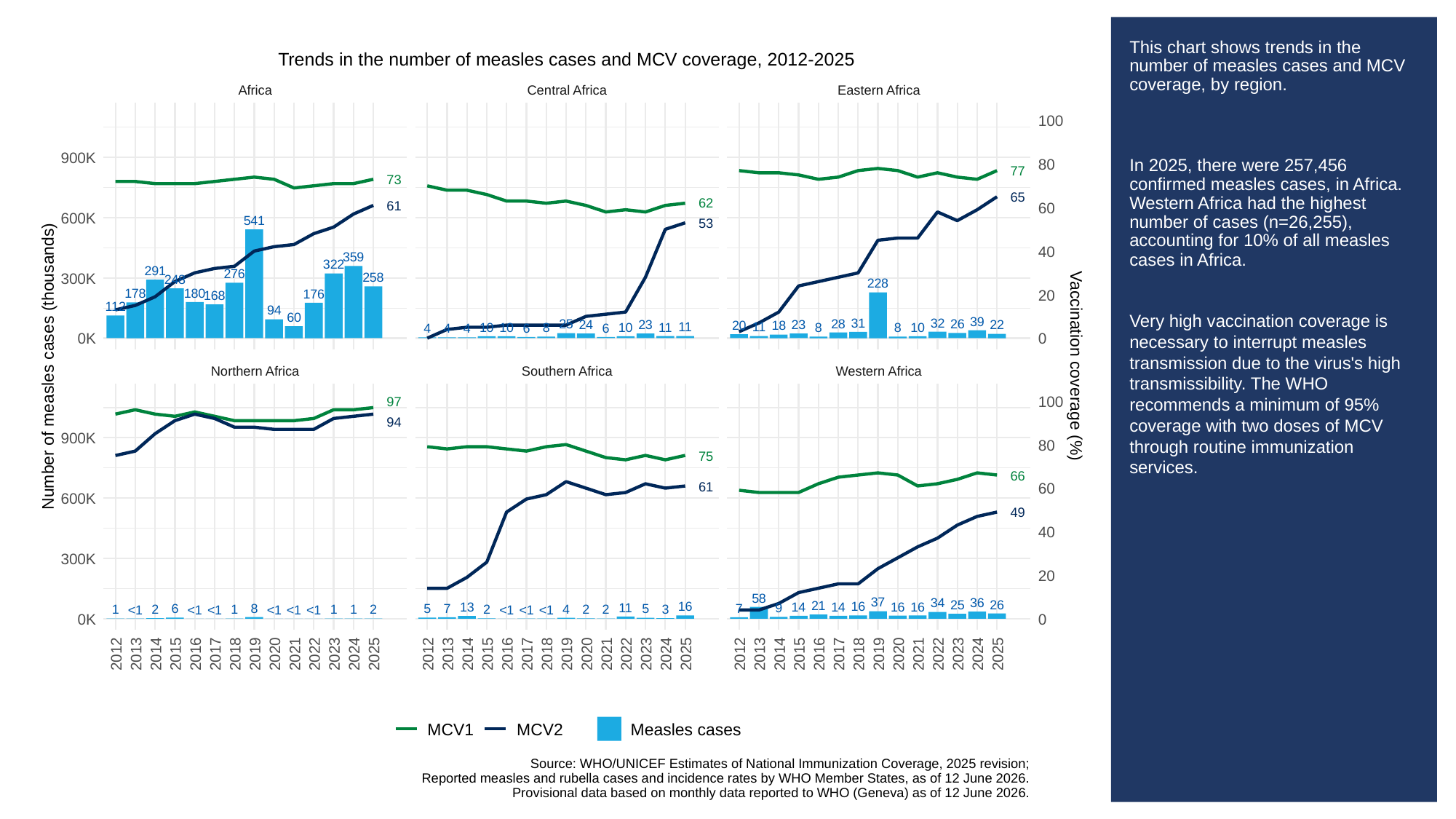

# This chart shows trends in the number of measles cases and MCV coverage, by region.

In 2025, there were 257,456 confirmed measles cases, in Africa. Western Africa had the highest number of cases (n=26,255), accounting for 10% of all measles cases in Africa.

Very high vaccination coverage is necessary to interrupt measles transmission due to the virus's high transmissibility. The WHO recommends a minimum of 95% coverage with two doses of MCV through routine immunization services.

Trends in the number of measles cases and MCV coverage, 2012-2025
Africa
Central Africa
Eastern Africa

100

900K

80
77

73

65

62
61
60

600K
541

53

40

359
322
291

276
300K
258

248

228

180
178

176
20
168

112

94

60

39
32
31
28
26
25

24
23
23
22
20
18
11
11
11
10
10
10
10
8
8
8
6
6
4
4
4

0K
0

Number of measles cases (thousands)
Vaccination coverage (%)
Northern Africa
Southern Africa
Western Africa

100
97

94
900K

80

75

66

61

60
600K

49

40

300K

20

58
37
36
34
26
25
21
16
16
16
16
14
14
13
11
9
8
7
7
6
5
5
4
3
2
2
2
2
2
1
1
1
1
<1
<1
<1
<1
<1
<1
<1
<1
<1

0K
0

2012
2013
2014
2015
2016
2017
2018
2019
2020
2021
2022
2023
2024
2025
2012
2013
2014
2015
2016
2017
2018
2019
2020
2021
2022
2023
2024
2025
2012
2013
2014
2015
2016
2017
2018
2019
2020
2021
2022
2023
2024
2025

MCV1
MCV2
Measles cases

Source: WHO/UNICEF Estimates of National Immunization Coverage, 2025 revision;
Reported measles and rubella cases and incidence rates by WHO Member States, as of 12 June 2026.
Provisional data based on monthly data reported to WHO (Geneva) as of 12 June 2026.